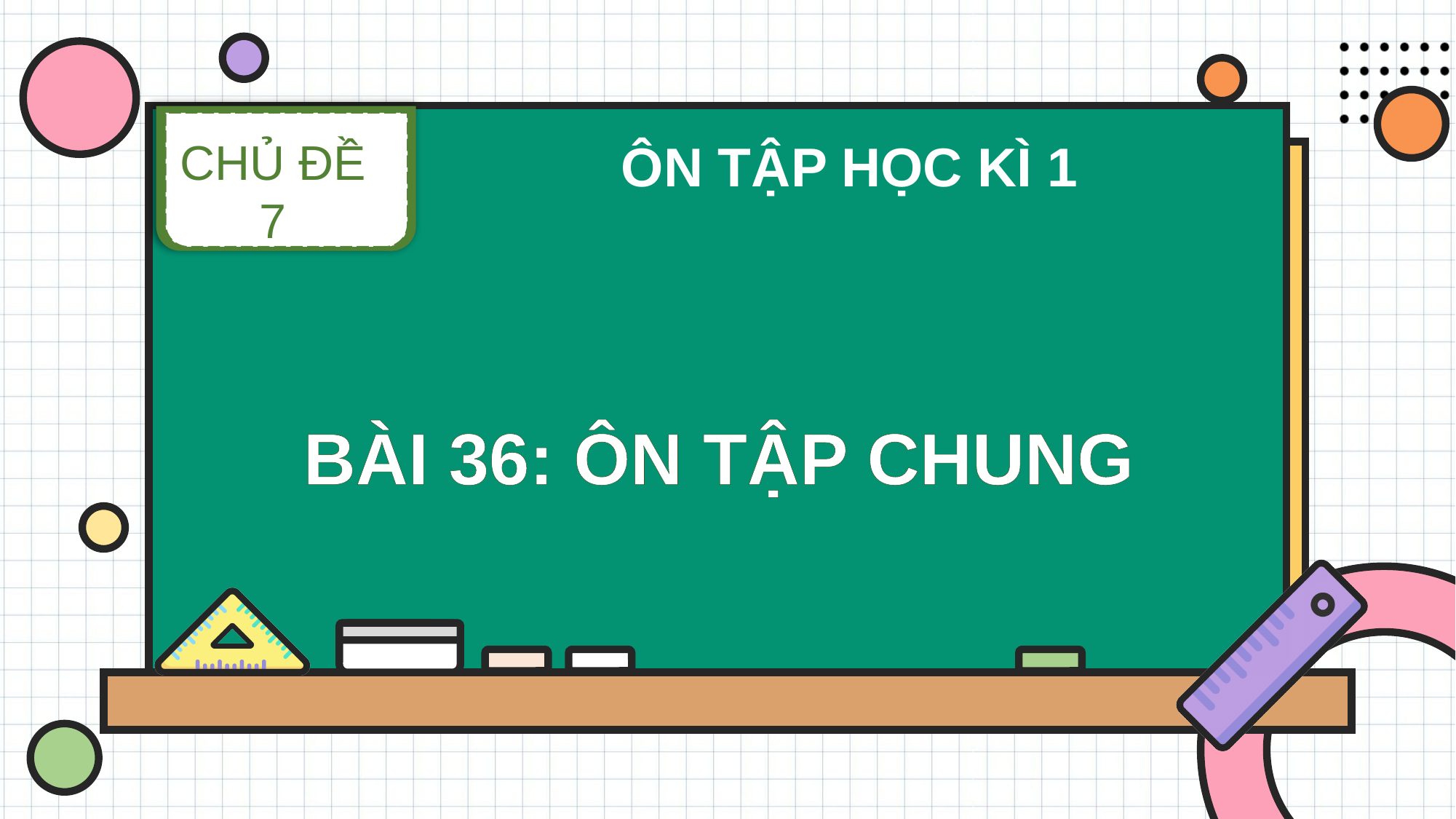

CHỦ ĐỀ 7
ÔN TẬP HỌC KÌ 1
BÀI 36: ÔN TẬP CHUNG